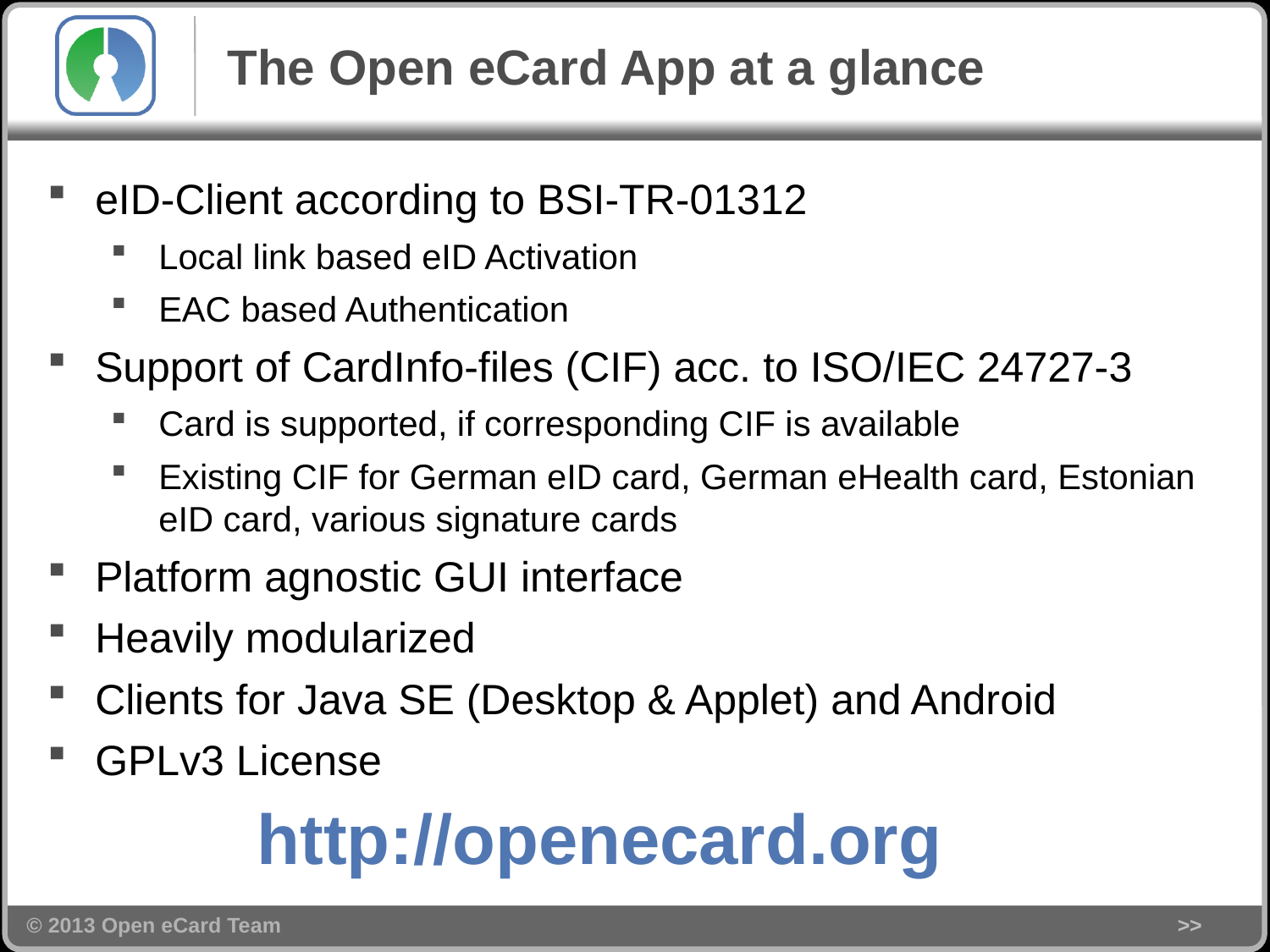

# The Open eCard App at a glance
eID-Client according to BSI-TR-01312
Local link based eID Activation
EAC based Authentication
Support of CardInfo-files (CIF) acc. to ISO/IEC 24727-3
Card is supported, if corresponding CIF is available
Existing CIF for German eID card, German eHealth card, Estonian eID card, various signature cards
Platform agnostic GUI interface
Heavily modularized
Clients for Java SE (Desktop & Applet) and Android
GPLv3 License
http://openecard.org
>>	12